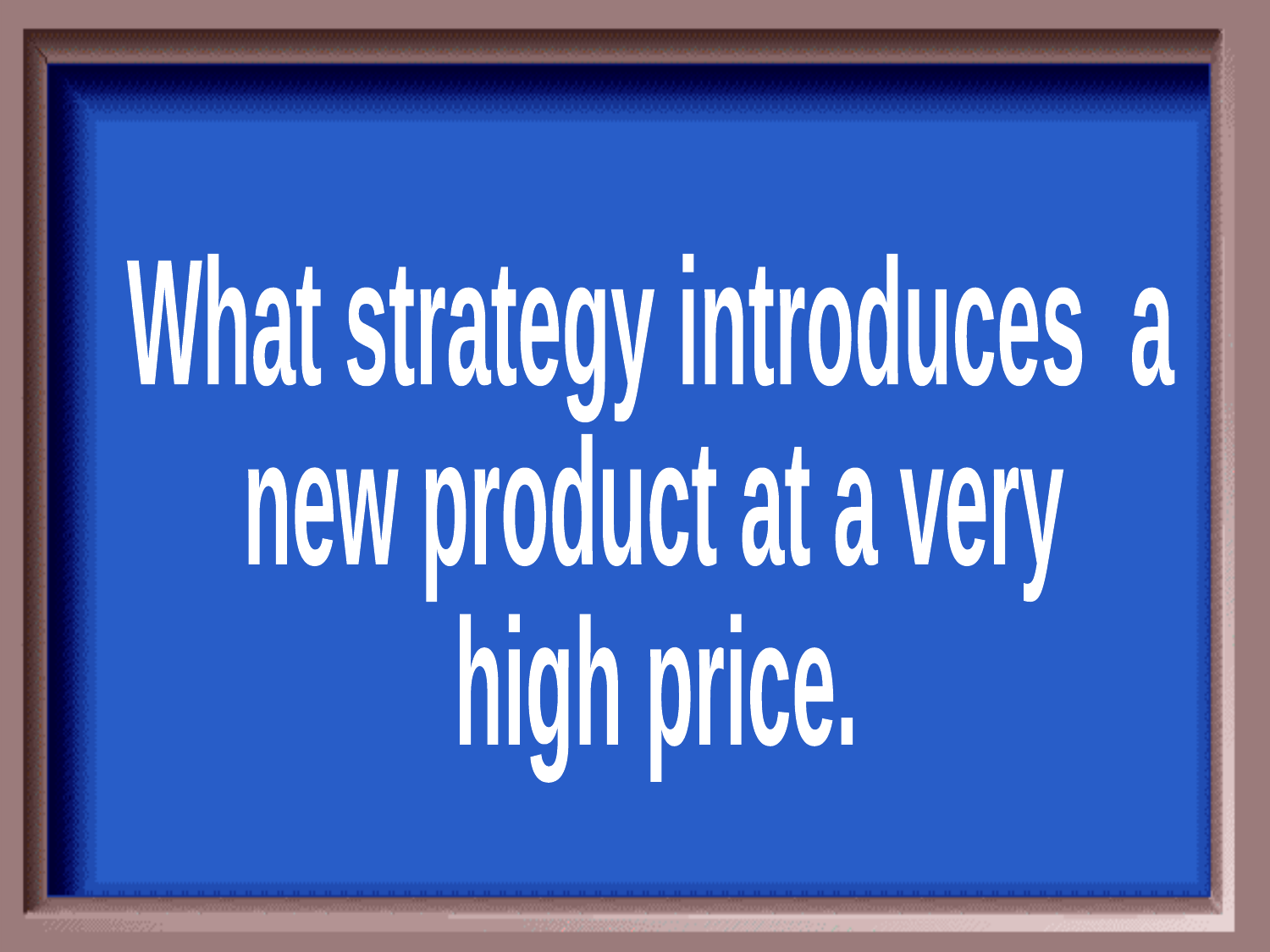

What strategy introduces  a
new product at a very
high price.